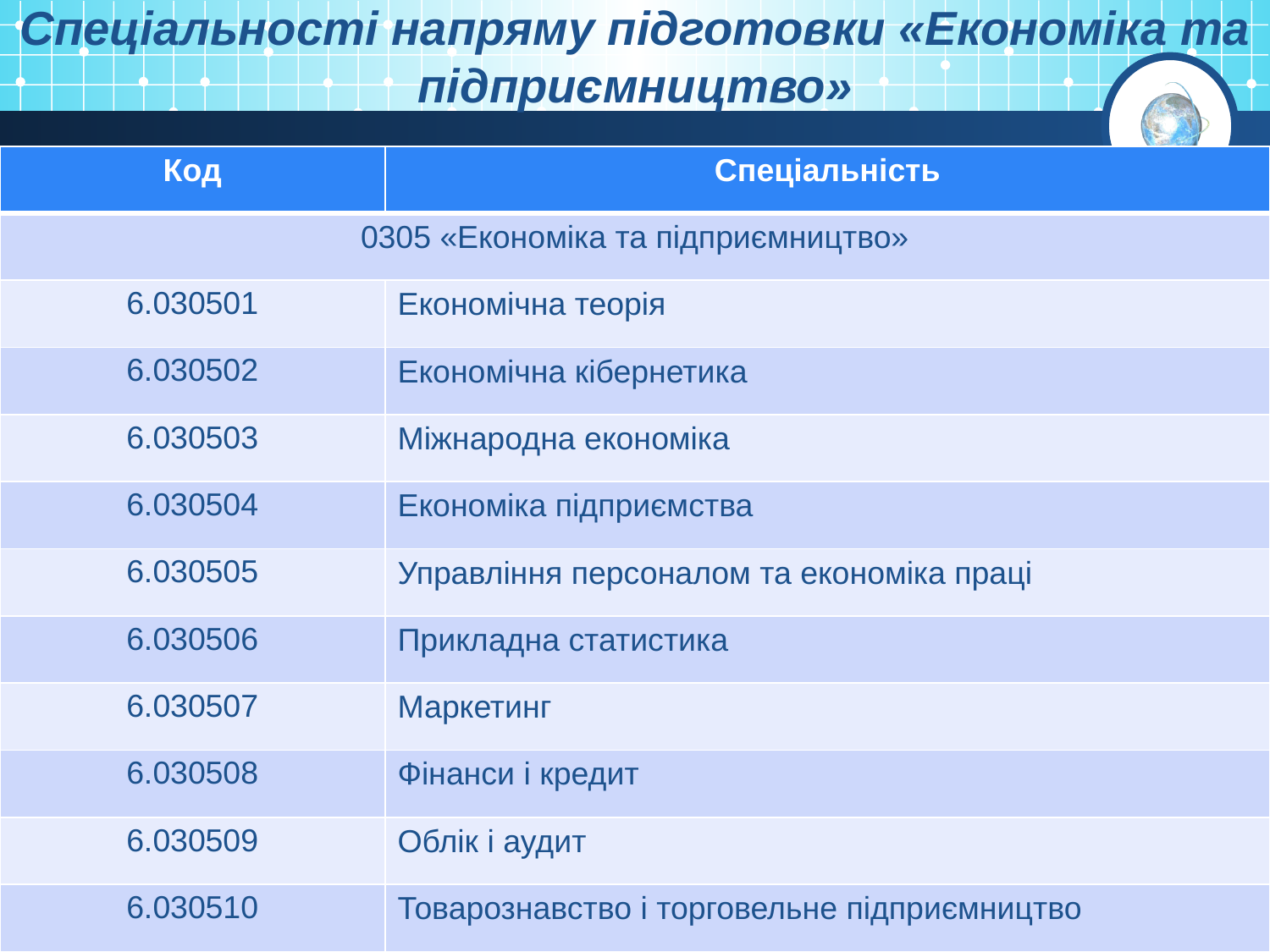

# Спеціальності напряму підготовки «Економіка та підприємництво»
| Код | Спеціальність |
| --- | --- |
| 0305 «Економіка та підприємництво» |  |
| 6.030501 | Економічна теорія |
| 6.030502 | Економічна кібернетика |
| 6.030503 | Міжнародна економіка |
| 6.030504 | Економіка підприємства |
| 6.030505 | Управління персоналом та економіка праці |
| 6.030506 | Прикладна статистика |
| 6.030507 | Маркетинг |
| 6.030508 | Фінанси і кредит |
| 6.030509 | Облік і аудит |
| 6.030510 | Товарознавство і торговельне підприємництво |